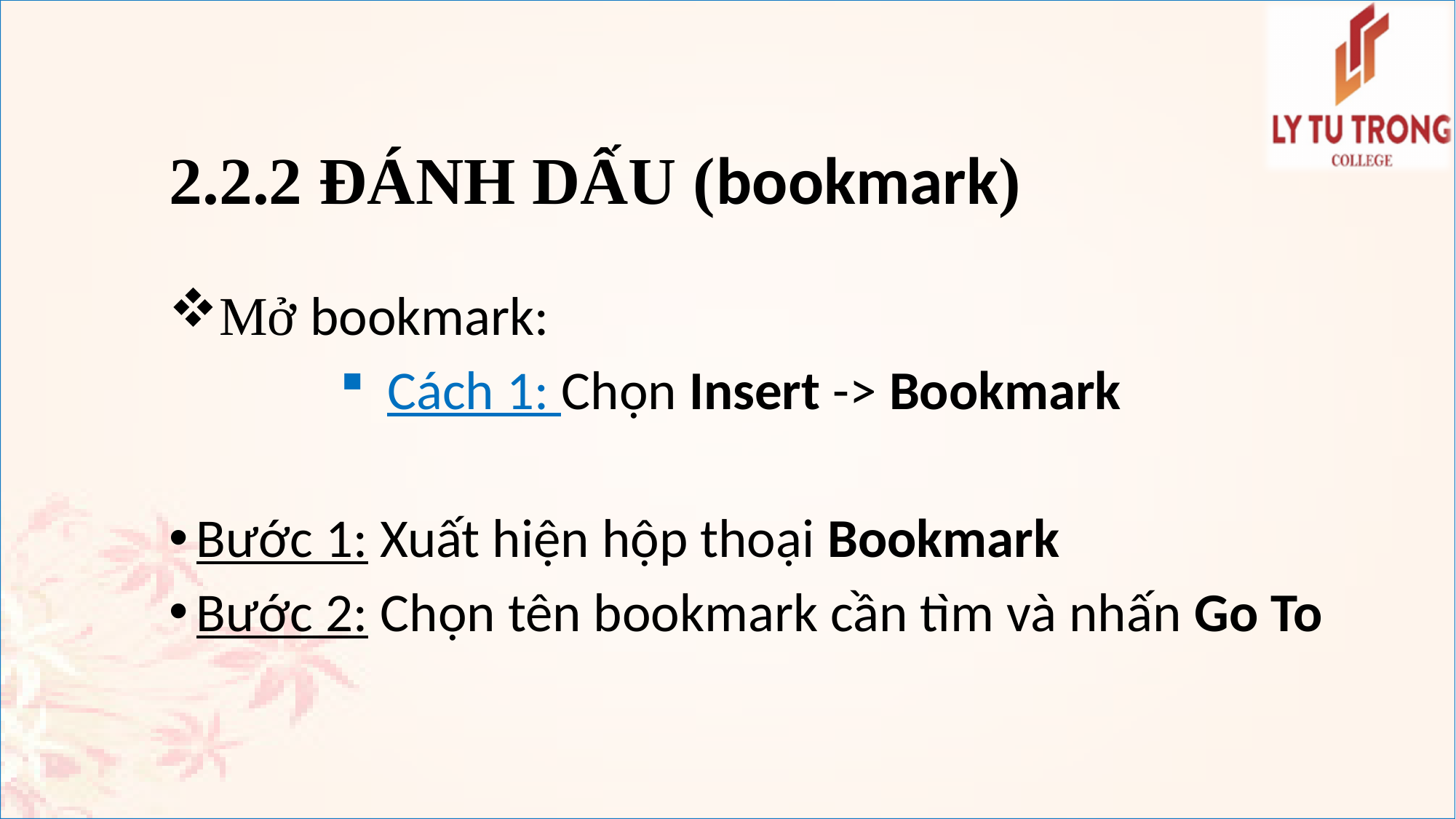

2.2.2 ĐÁNH DẤU (bookmark)

Mở bookmark:
Cách 1: Chọn Insert -> Bookmark

Bước 1: Xuất hiện hộp thoại Bookmark
Bước 2: Chọn tên bookmark cần tìm và nhấn Go To